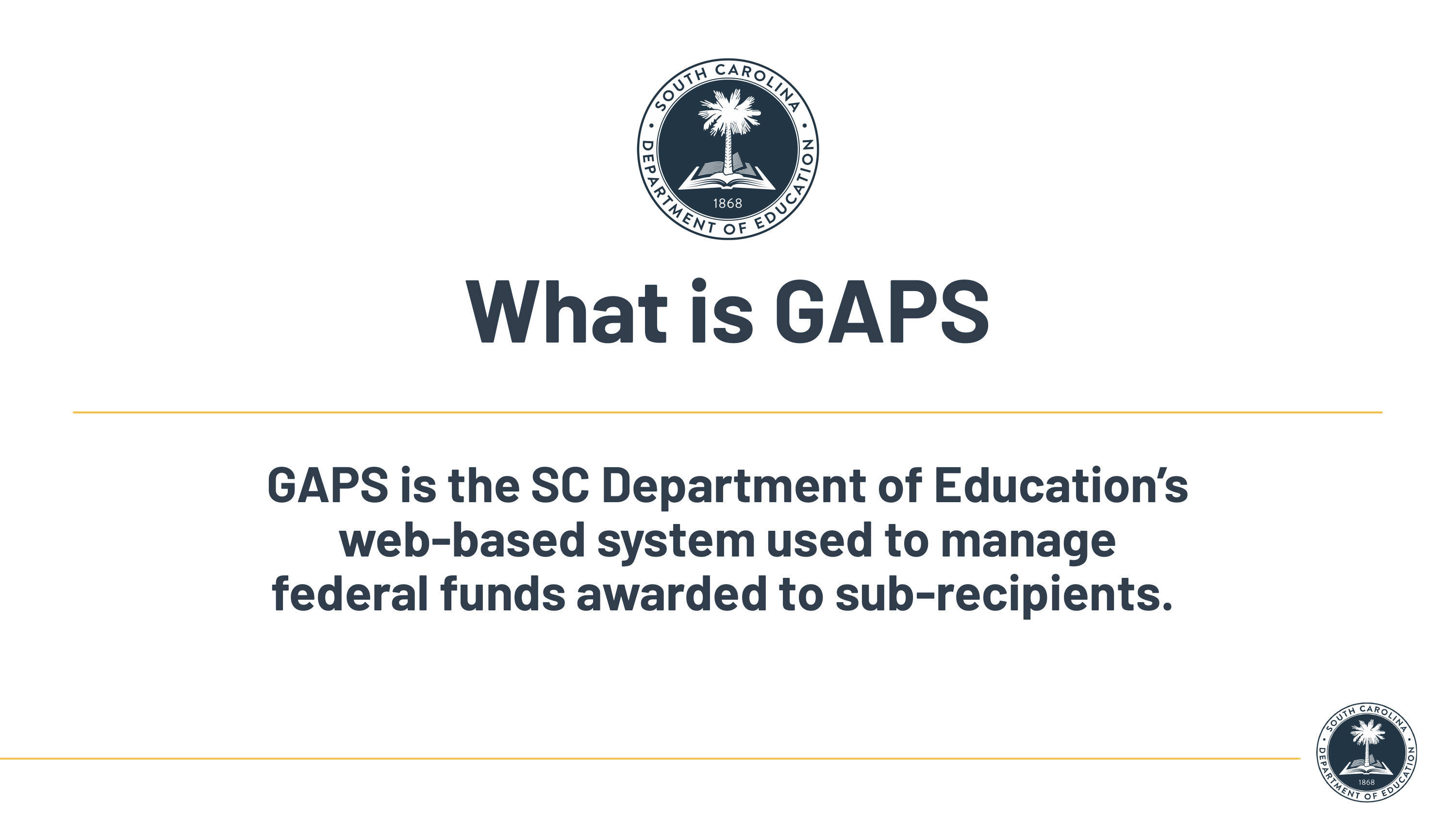

# What is GAPS
GAPS is the SC Department of Education’s web-based system used to manage federal funds awarded to sub-recipients.